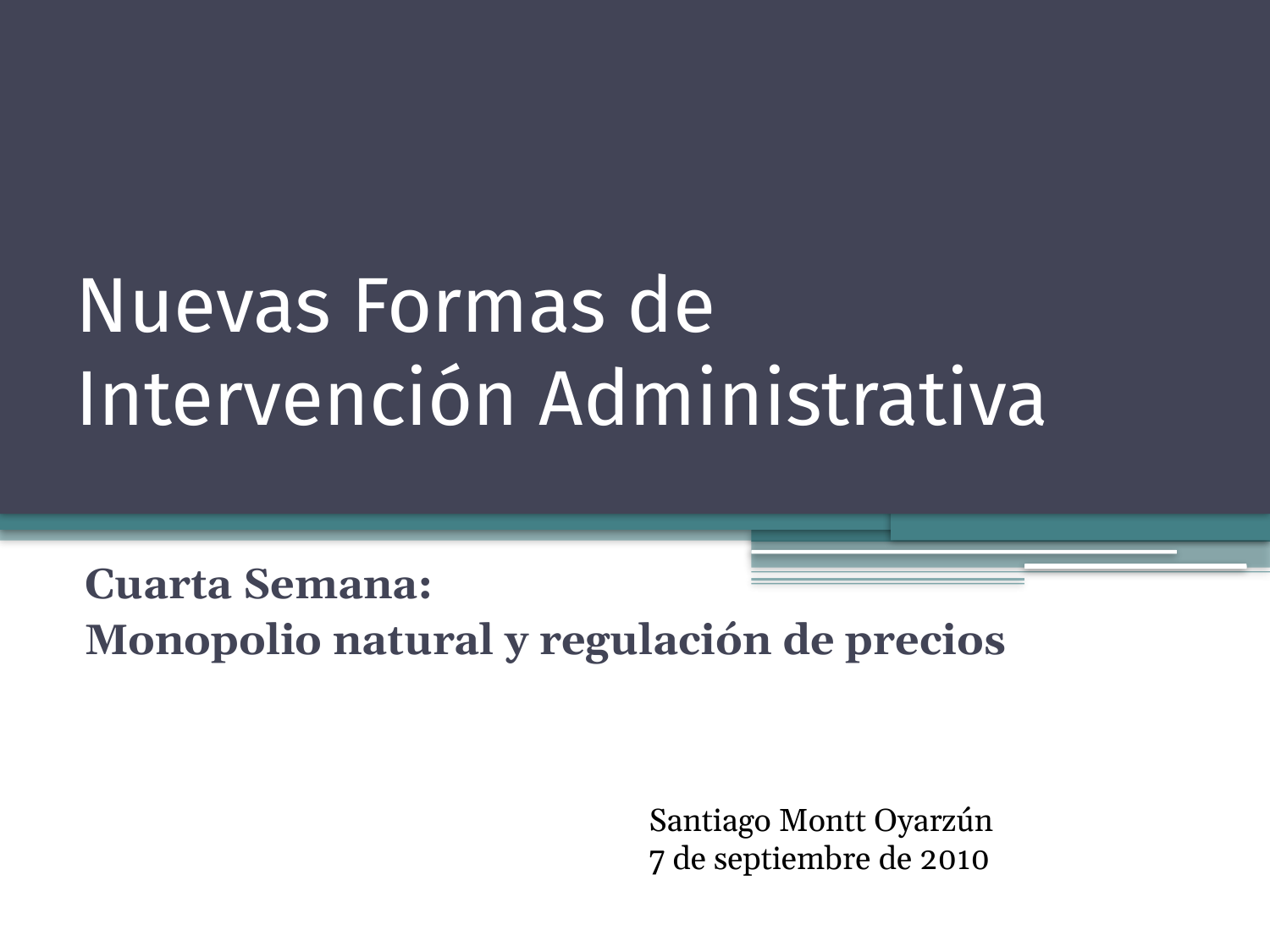

# Nuevas Formas de Intervención Administrativa
Cuarta Semana:
Monopolio natural y regulación de precios
Santiago Montt Oyarzún
7 de septiembre de 2010